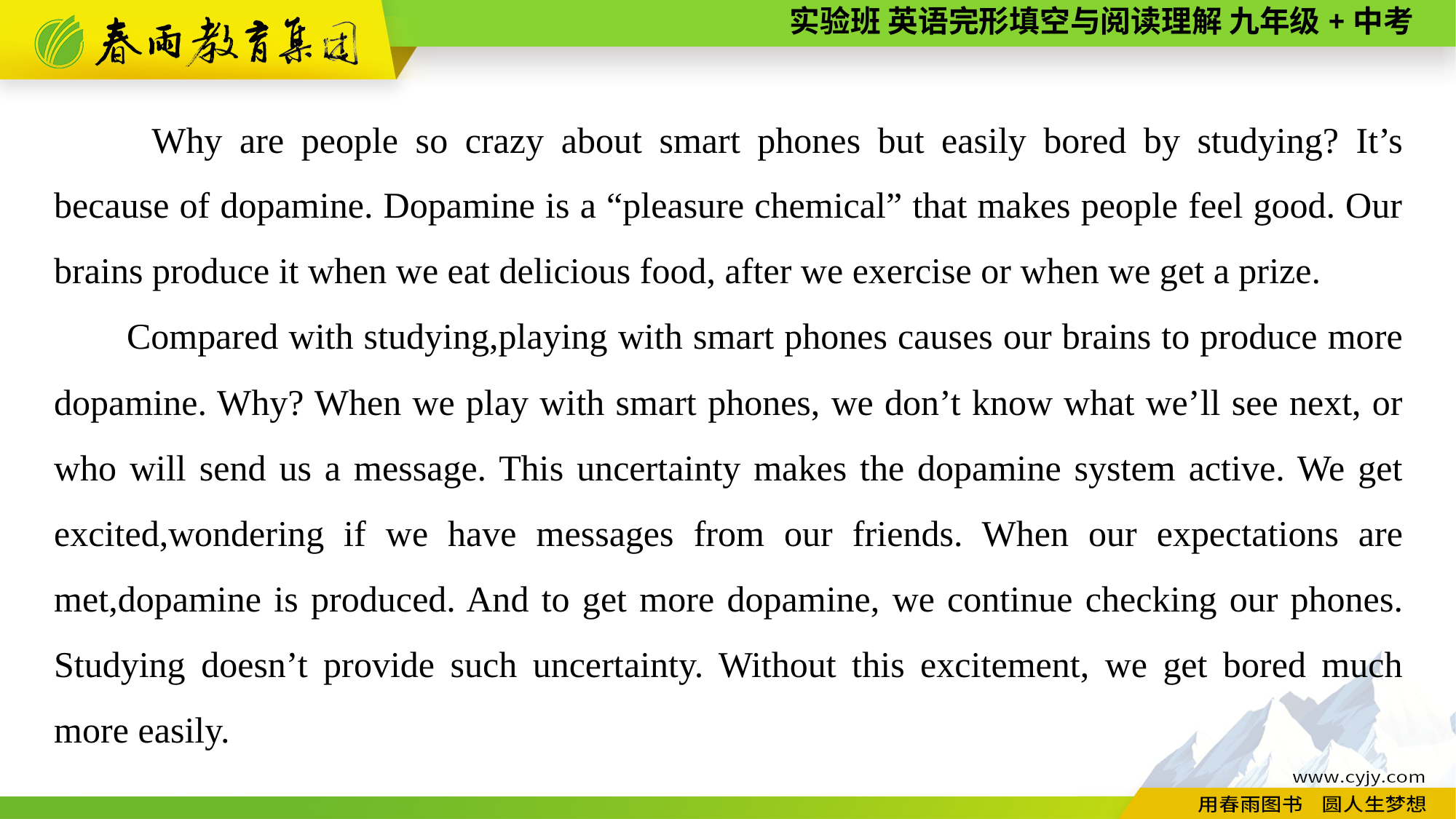

Why are people so crazy about smart phones but easily bored by studying? It’s because of dopamine. Dopamine is a “pleasure chemical” that makes people feel good. Our brains produce it when we eat delicious food, after we exercise or when we get a prize.
Compared with studying,playing with smart phones causes our brains to produce more dopamine. Why? When we play with smart phones, we don’t know what we’ll see next, or who will send us a message. This uncertainty makes the dopamine system active. We get excited,wondering if we have messages from our friends. When our expectations are met,dopamine is produced. And to get more dopamine, we continue checking our phones. Studying doesn’t provide such uncertainty. Without this excitement, we get bored much more easily.